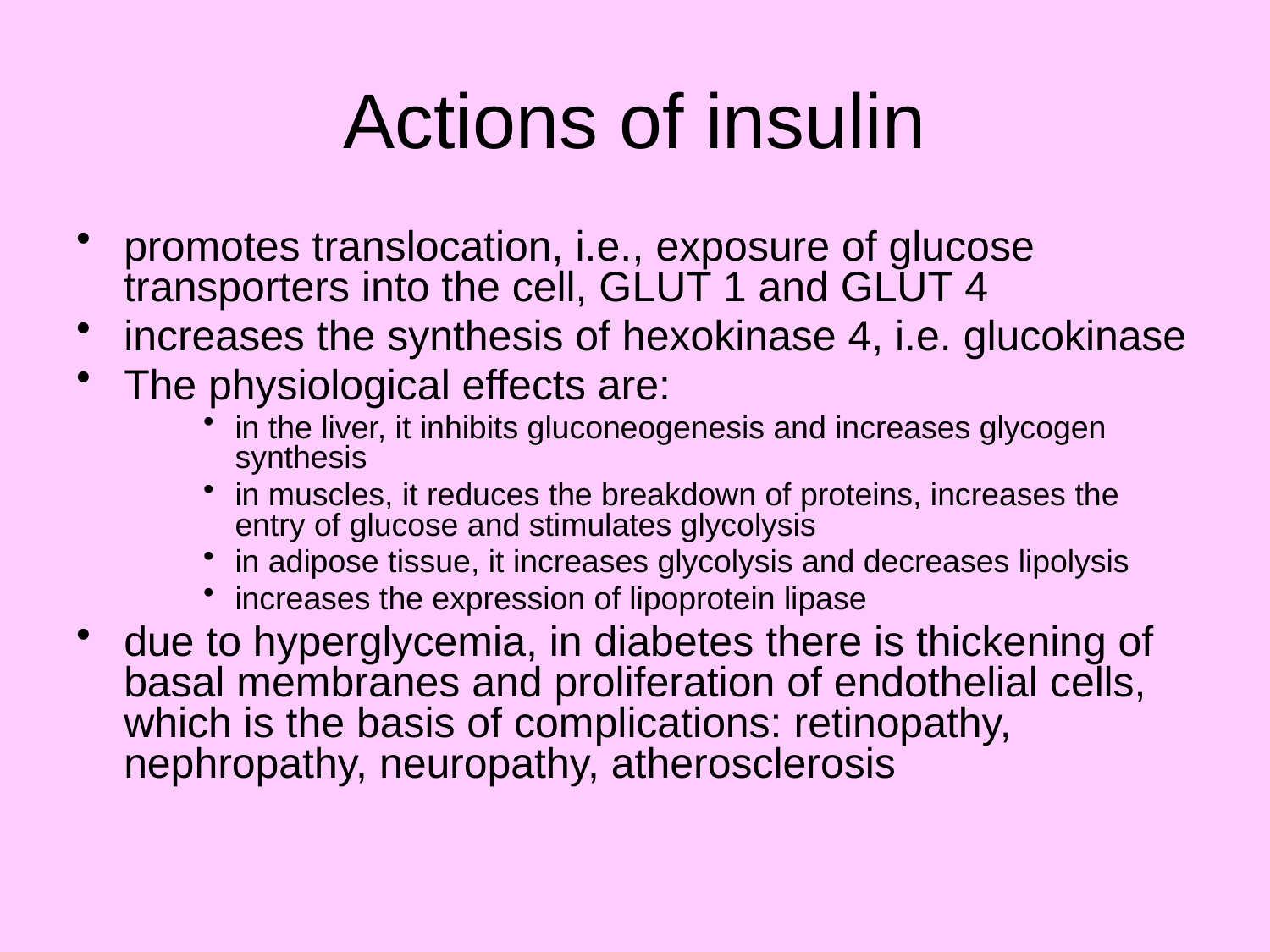

# Actions of insulin
promotes translocation, i.e., exposure of glucose transporters into the cell, GLUT 1 and GLUT 4
increases the synthesis of hexokinase 4, i.e. glucokinase
The physiological effects are:
in the liver, it inhibits gluconeogenesis and increases glycogen synthesis
in muscles, it reduces the breakdown of proteins, increases the entry of glucose and stimulates glycolysis
in adipose tissue, it increases glycolysis and decreases lipolysis
increases the expression of lipoprotein lipase
due to hyperglycemia, in diabetes there is thickening of basal membranes and proliferation of endothelial cells, which is the basis of complications: retinopathy, nephropathy, neuropathy, atherosclerosis